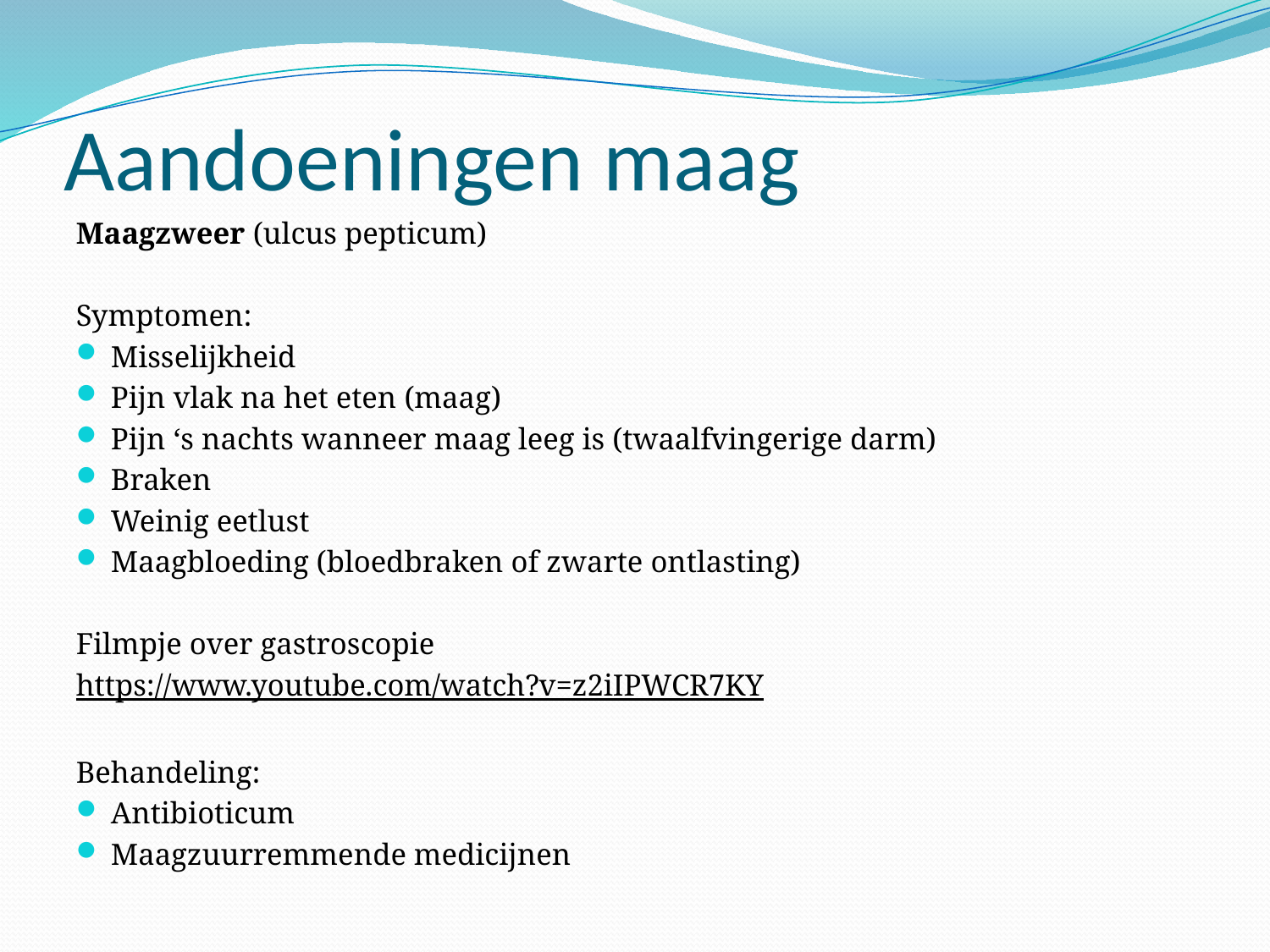

# Aandoeningen maag
Maagzweer (ulcus pepticum)

Symptomen:
Misselijkheid
Pijn vlak na het eten (maag)
Pijn ‘s nachts wanneer maag leeg is (twaalfvingerige darm)
Braken
Weinig eetlust
Maagbloeding (bloedbraken of zwarte ontlasting)

Filmpje over gastroscopie
https://www.youtube.com/watch?v=z2iIPWCR7KY

Behandeling:
Antibioticum
Maagzuurremmende medicijnen